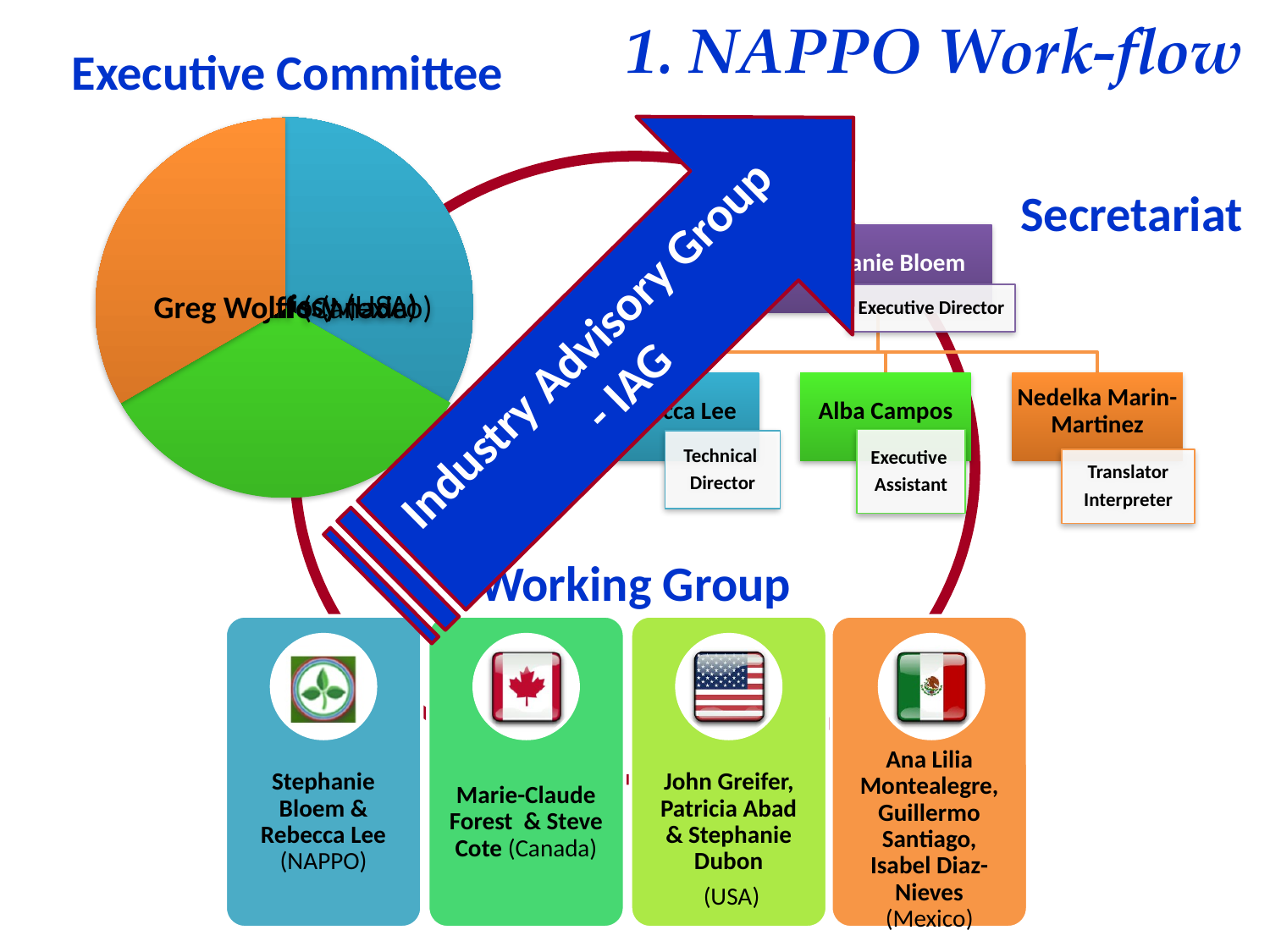

1. NAPPO Work-flow
Executive Committee

Osama El-Lissy (USA)
Javier Trujillo (Mexico)
Greg Wolff (Canada)

Stephanie Bloem
Executive Director
Rebecca Lee
Technical
Director
Alba Campos
Executive
Assistant
Nedelka Marin-Martinez
Translator
Interpreter
Secretariat
Industry Advisory Group - IAG
Working Group

Stephanie Bloem & Rebecca Lee (NAPPO)

Marie-Claude Forest  & Steve Cote (Canada)

John Greifer, Patricia Abad & Stephanie Dubon
 (USA)

Ana Lilia Montealegre, Guillermo Santiago, Isabel Diaz-Nieves (Mexico)